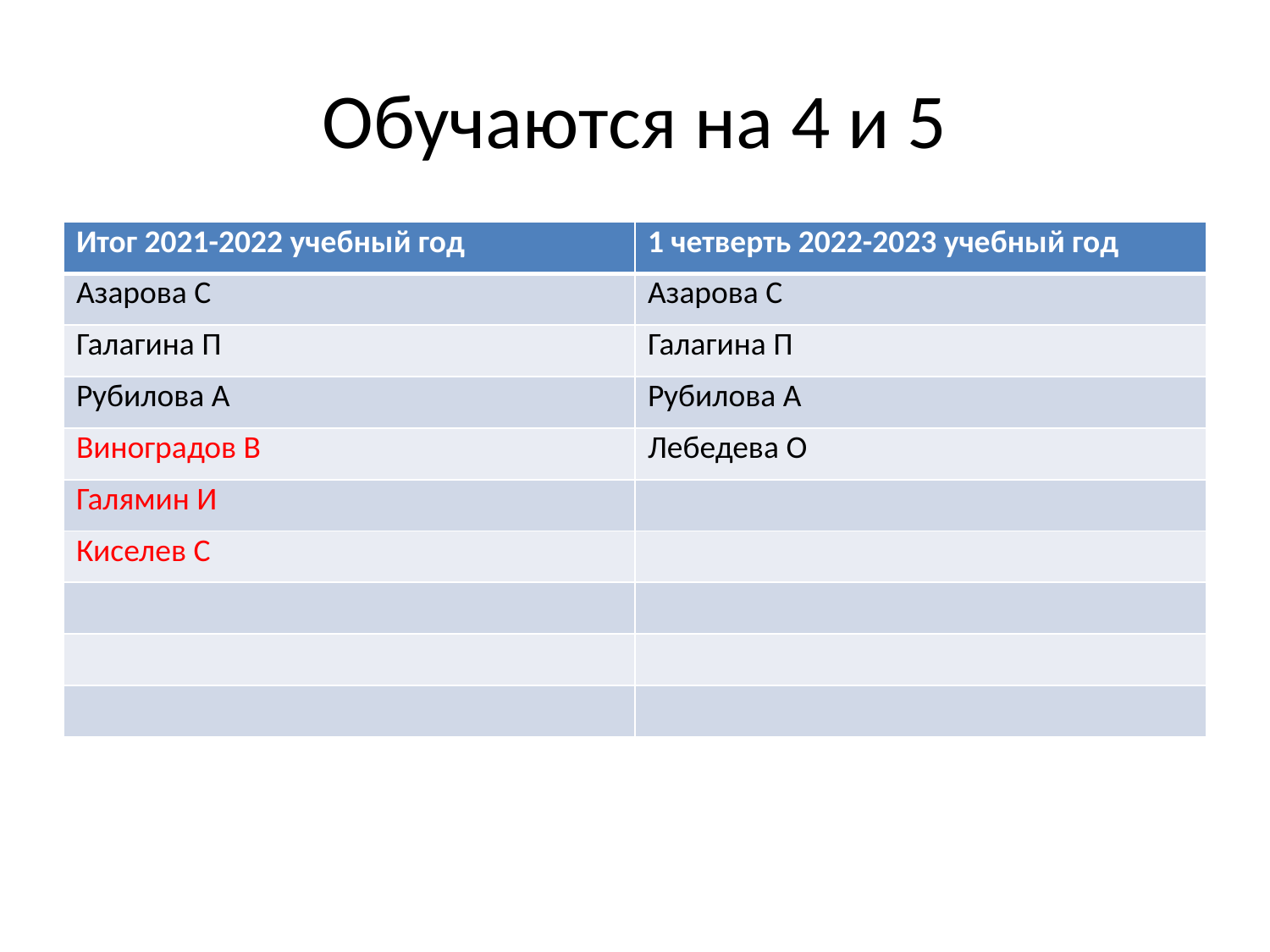

# Обучаются на 4 и 5
| Итог 2021-2022 учебный год | 1 четверть 2022-2023 учебный год |
| --- | --- |
| Азарова С | Азарова С |
| Галагина П | Галагина П |
| Рубилова А | Рубилова А |
| Виноградов В | Лебедева О |
| Галямин И |  |
| Киселев С |  |
|  |  |
|  |  |
|  |  |